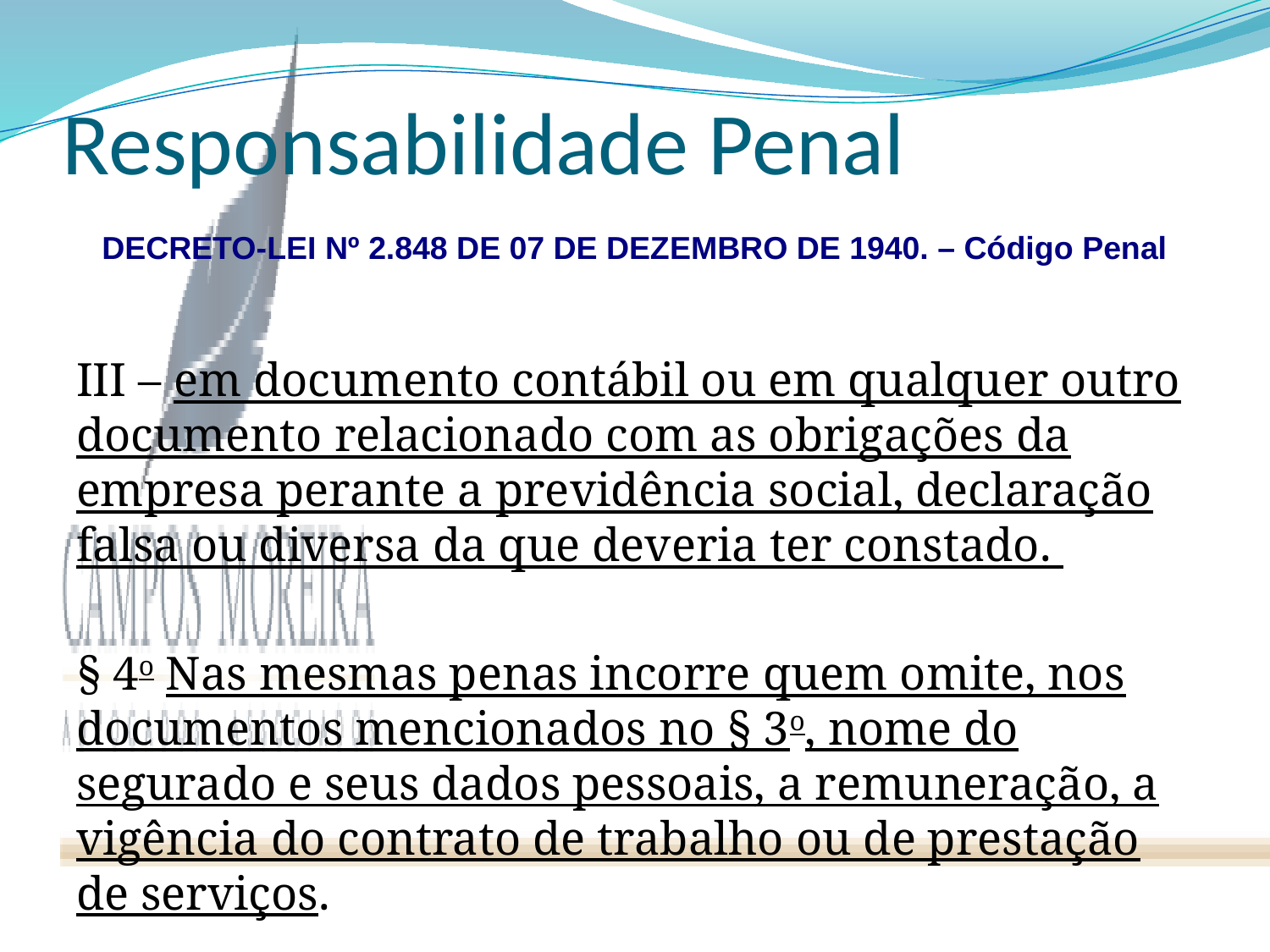

# Responsabilidade Penal
DECRETO-LEI Nº 2.848 DE 07 DE DEZEMBRO DE 1940. – Código Penal

III – em documento contábil ou em qualquer outro documento relacionado com as obrigações da empresa perante a previdência social, declaração falsa ou diversa da que deveria ter constado.

§ 4o Nas mesmas penas incorre quem omite, nos documentos mencionados no § 3o, nome do segurado e seus dados pessoais, a remuneração, a vigência do contrato de trabalho ou de prestação de serviços.